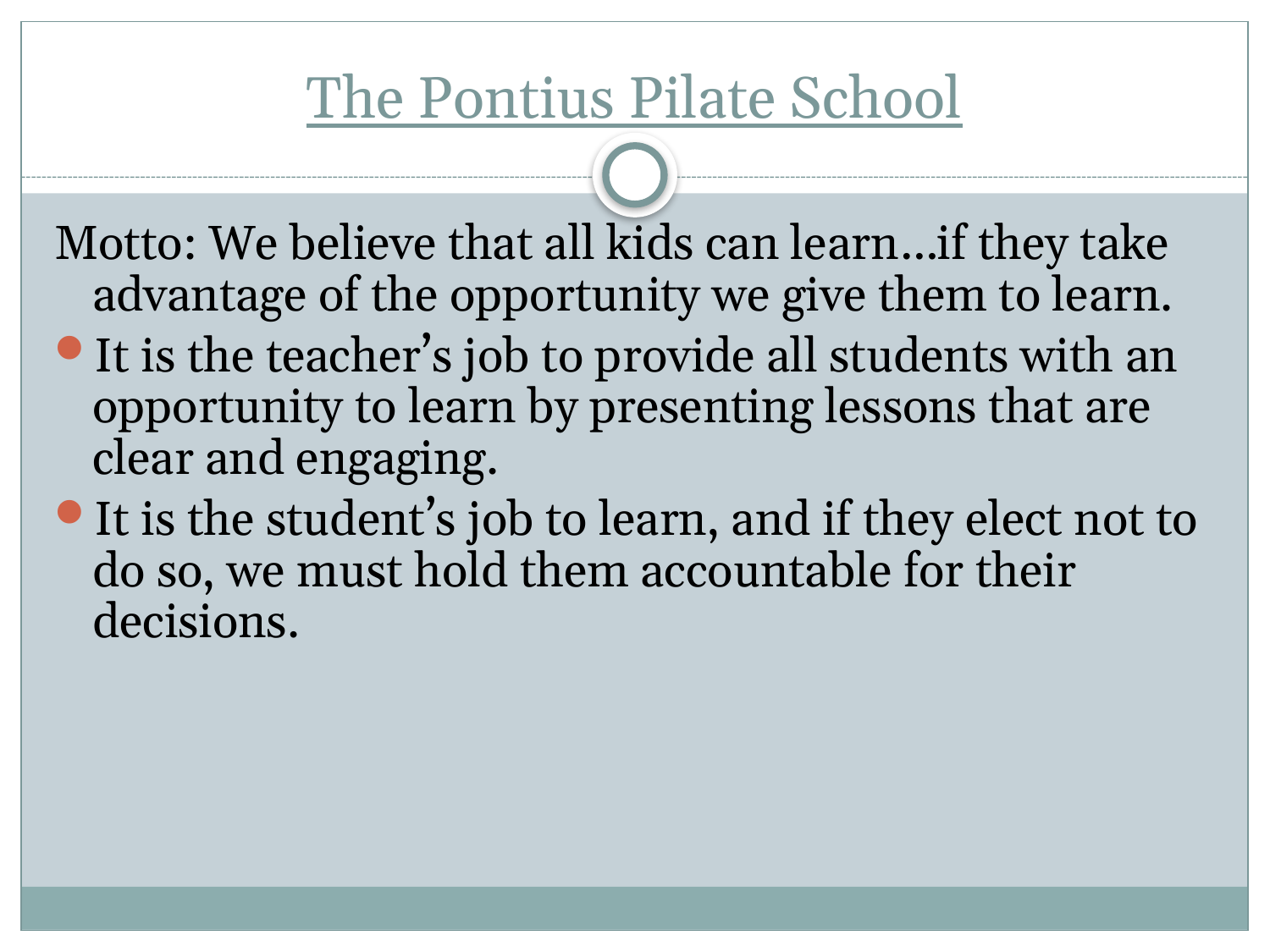

# The Pontius Pilate School
Motto: We believe that all kids can learn…if they take advantage of the opportunity we give them to learn.
It is the teacher’s job to provide all students with an opportunity to learn by presenting lessons that are clear and engaging.
It is the student’s job to learn, and if they elect not to do so, we must hold them accountable for their decisions.